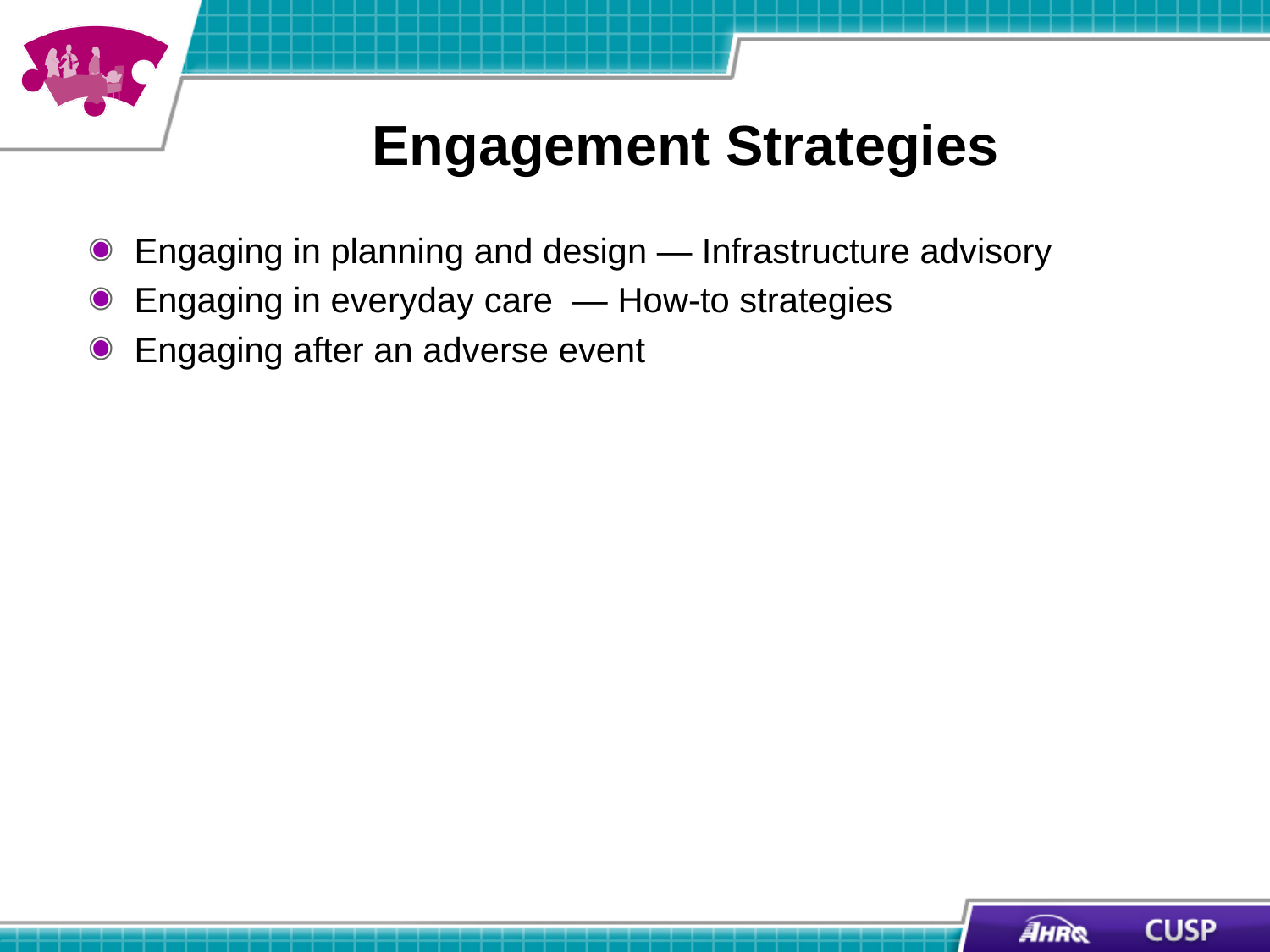

# Engagement Strategies
Engaging in planning and design — Infrastructure advisory
Engaging in everyday care  — How-to strategies
Engaging after an adverse event